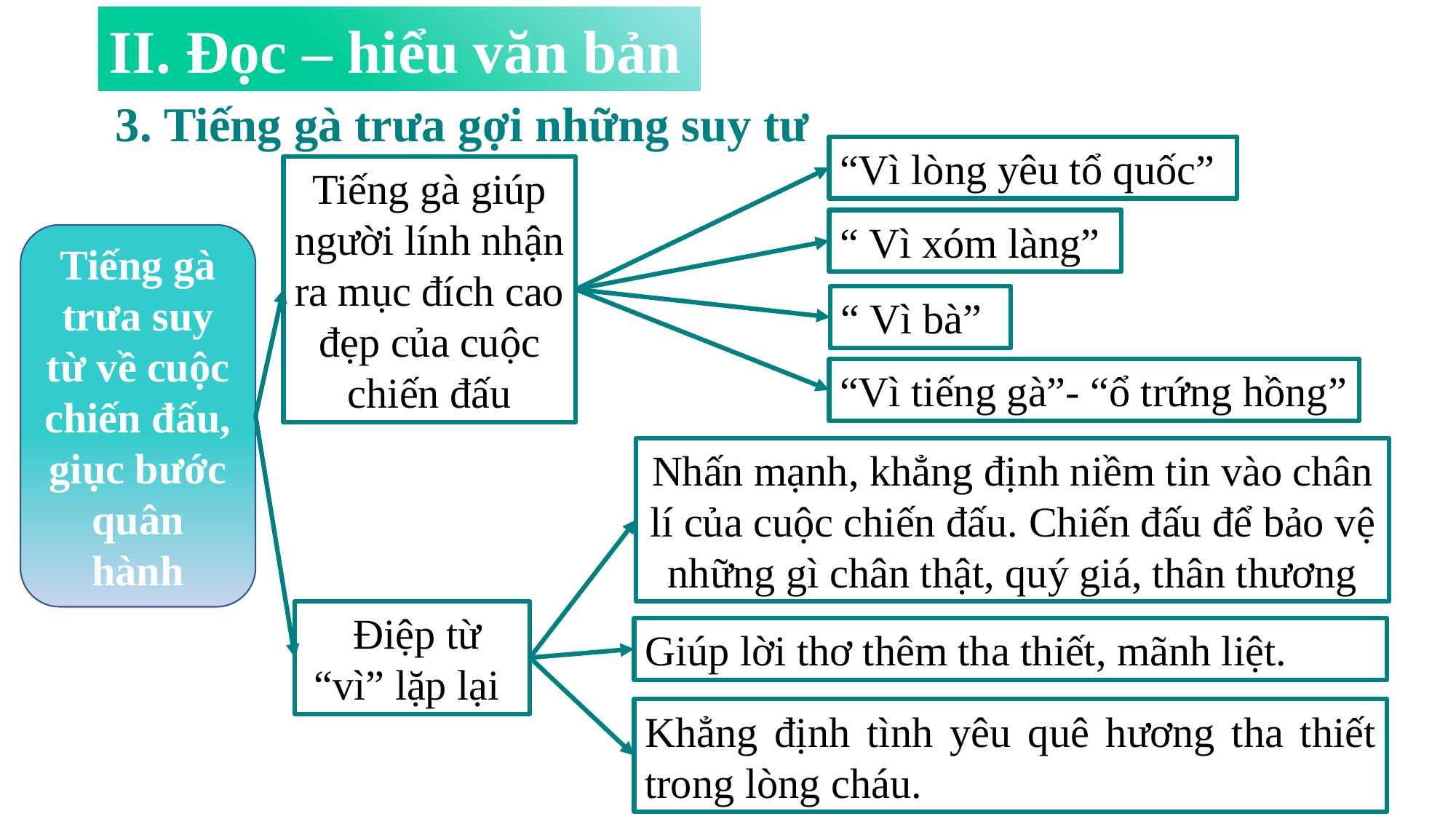

II. Đọc – hiểu văn bản
3. Tiếng gà trưa gợi những suy tư
“Vì lòng yêu tổ quốc”
Tiếng gà giúp người lính nhận ra mục đích cao đẹp của cuộc chiến đấu
“ Vì xóm làng”
Tiếng gà trưa suy từ về cuộc chiến đấu, giục bước quân hành
“ Vì bà”
“Vì tiếng gà”- “ổ trứng hồng”
Nhấn mạnh, khẳng định niềm tin vào chân lí của cuộc chiến đấu. Chiến đấu để bảo vệ những gì chân thật, quý giá, thân thương
 Điệp từ “vì” lặp lại
Giúp lời thơ thêm tha thiết, mãnh liệt.
Khẳng định tình yêu quê hương tha thiết trong lòng cháu.